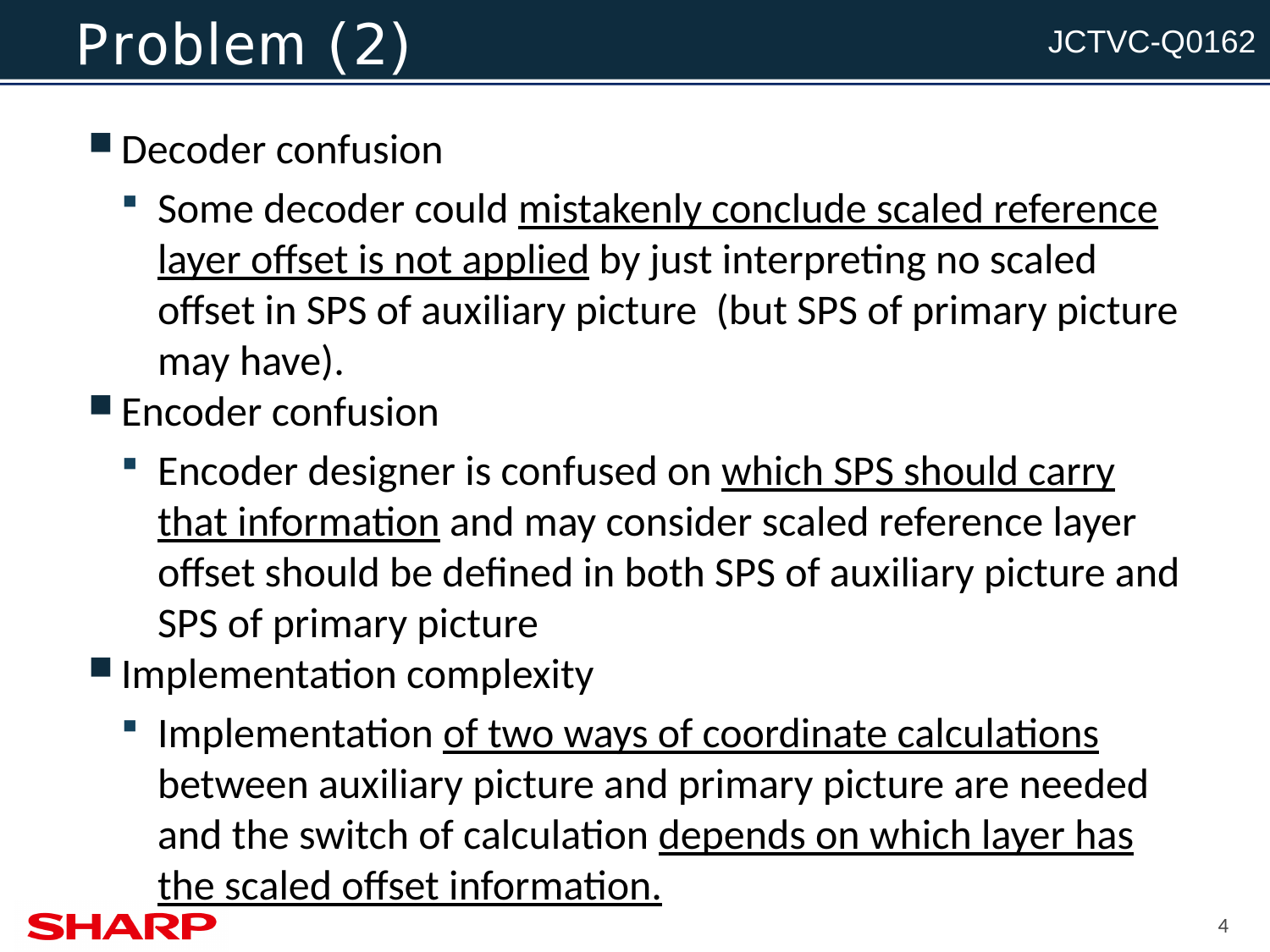

# Problem (2)
Decoder confusion
Some decoder could mistakenly conclude scaled reference layer offset is not applied by just interpreting no scaled offset in SPS of auxiliary picture  (but SPS of primary picture may have).
Encoder confusion
Encoder designer is confused on which SPS should carry that information and may consider scaled reference layer offset should be defined in both SPS of auxiliary picture and SPS of primary picture
Implementation complexity
Implementation of two ways of coordinate calculations between auxiliary picture and primary picture are needed and the switch of calculation depends on which layer has the scaled offset information.

4